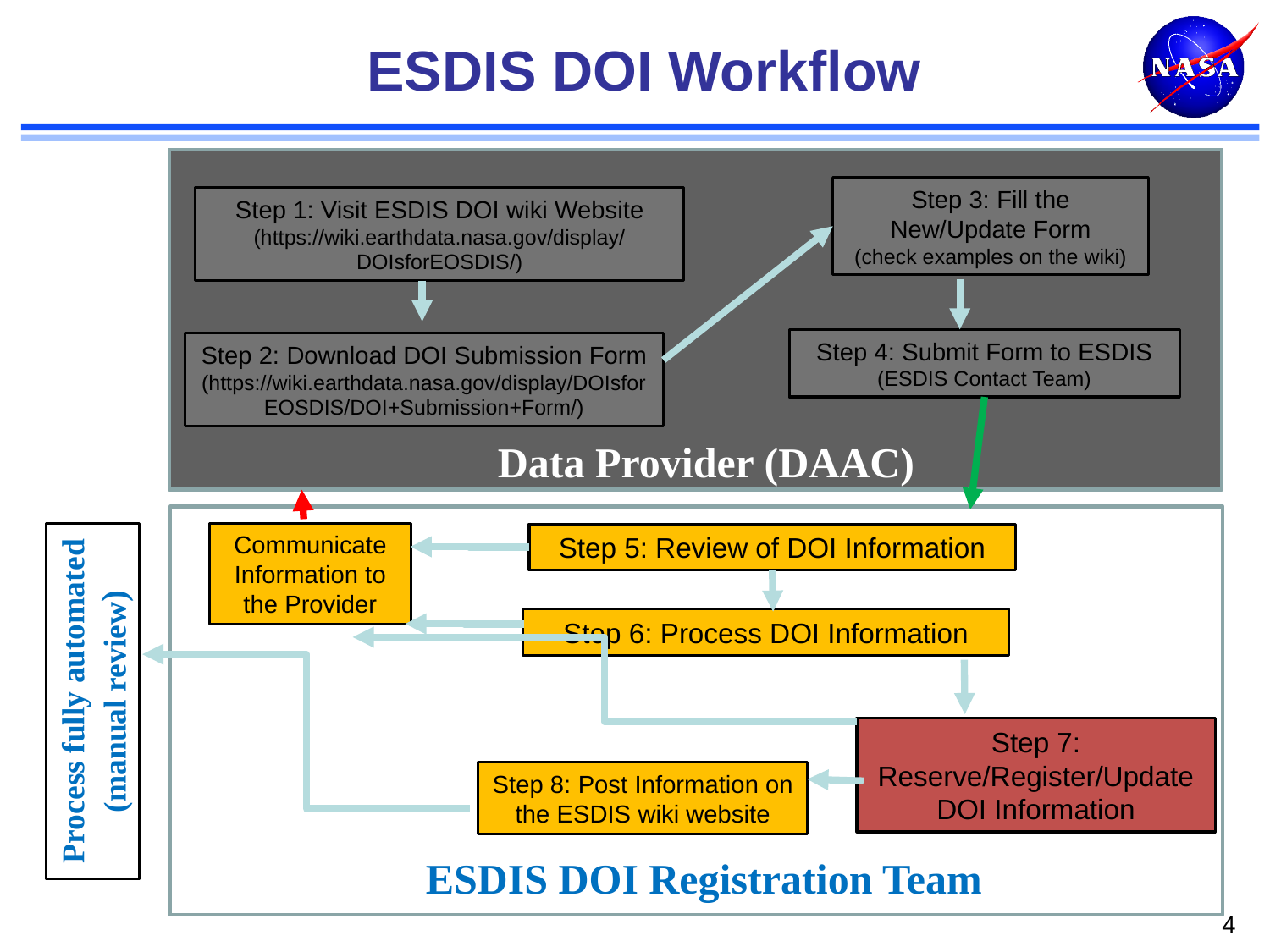

# ESDIS DOI Workflow

Step 3: Fill the New/Update Form
(check examples on the wiki)
Step 1: Visit ESDIS DOI wiki Website
(https://wiki.earthdata.nasa.gov/display/DOIsforEOSDIS/)
Step 4: Submit Form to ESDIS
(ESDIS Contact Team)
Step 2: Download DOI Submission Form (https://wiki.earthdata.nasa.gov/display/DOIsforEOSDIS/DOI+Submission+Form/)
Data Provider (DAAC)

Communicate Information to the Provider
Step 5: Review of DOI Information
Step 6: Process DOI Information
Process fully automated (manual review)
Step 7: Reserve/Register/Update DOI Information
Step 8: Post Information on the ESDIS wiki website
ESDIS DOI Registration Team
4